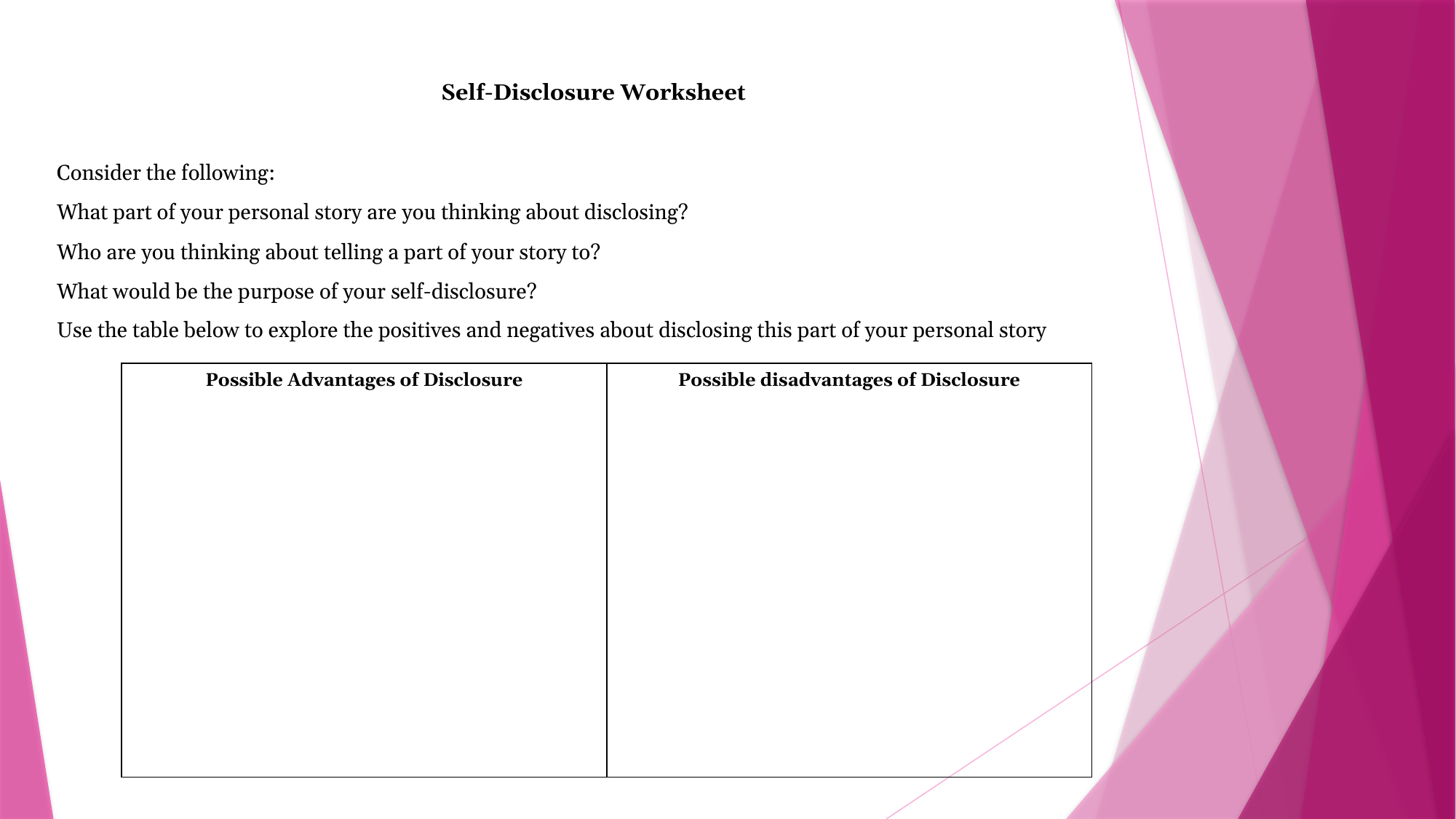

# Self-Disclosure Worksheet
Consider the following:
What part of your personal story are you thinking about disclosing?
Who are you thinking about telling a part of your story to?
What would be the purpose of your self-disclosure?
Use the table below to explore the positives and negatives about disclosing this part of your personal story

| Possible Advantages of Disclosure | Possible disadvantages of Disclosure |
| --- | --- |